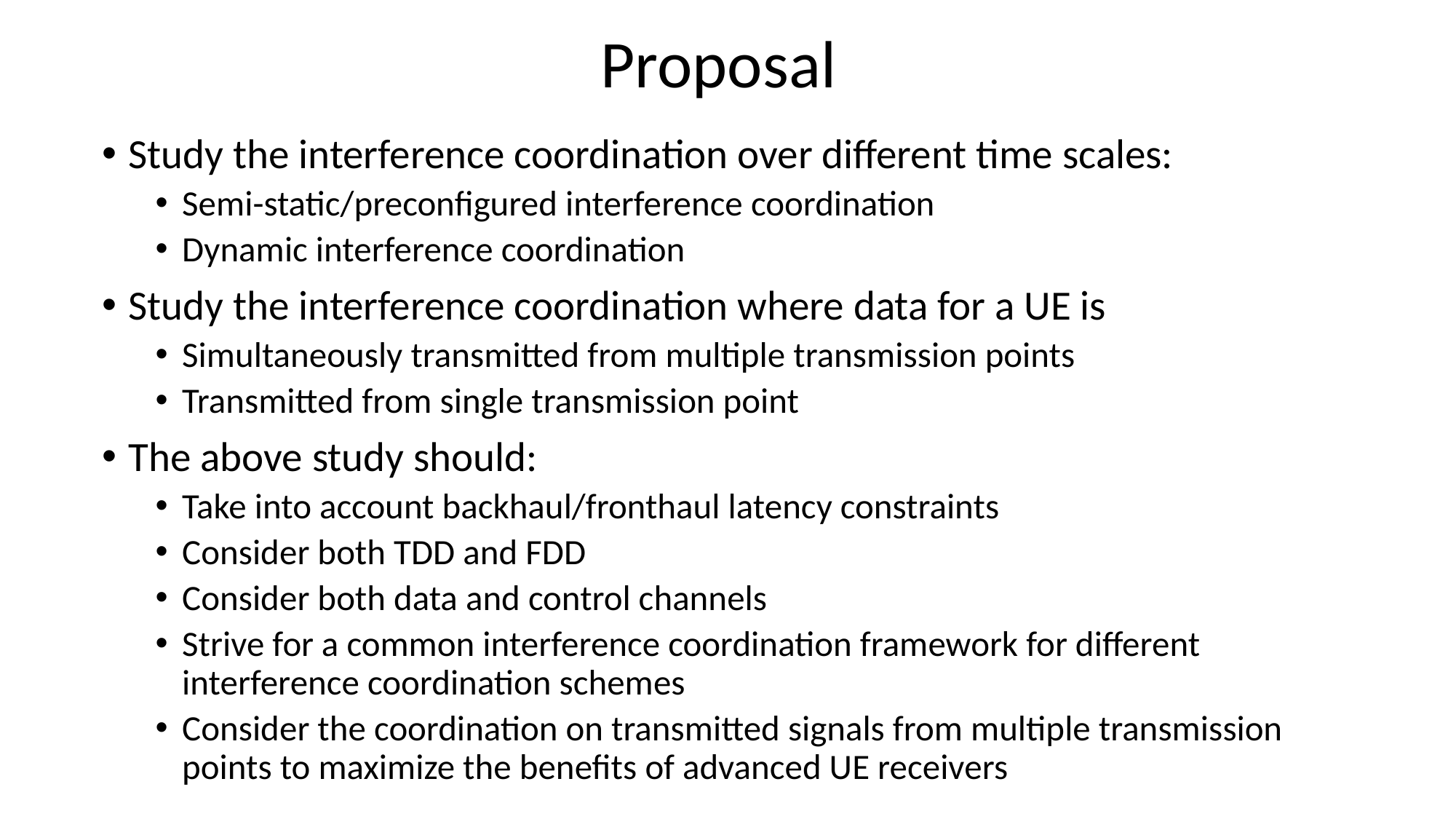

# Proposal
Study the interference coordination over different time scales:
Semi-static/preconfigured interference coordination
Dynamic interference coordination
Study the interference coordination where data for a UE is
Simultaneously transmitted from multiple transmission points
Transmitted from single transmission point
The above study should:
Take into account backhaul/fronthaul latency constraints
Consider both TDD and FDD
Consider both data and control channels
Strive for a common interference coordination framework for different interference coordination schemes
Consider the coordination on transmitted signals from multiple transmission points to maximize the benefits of advanced UE receivers